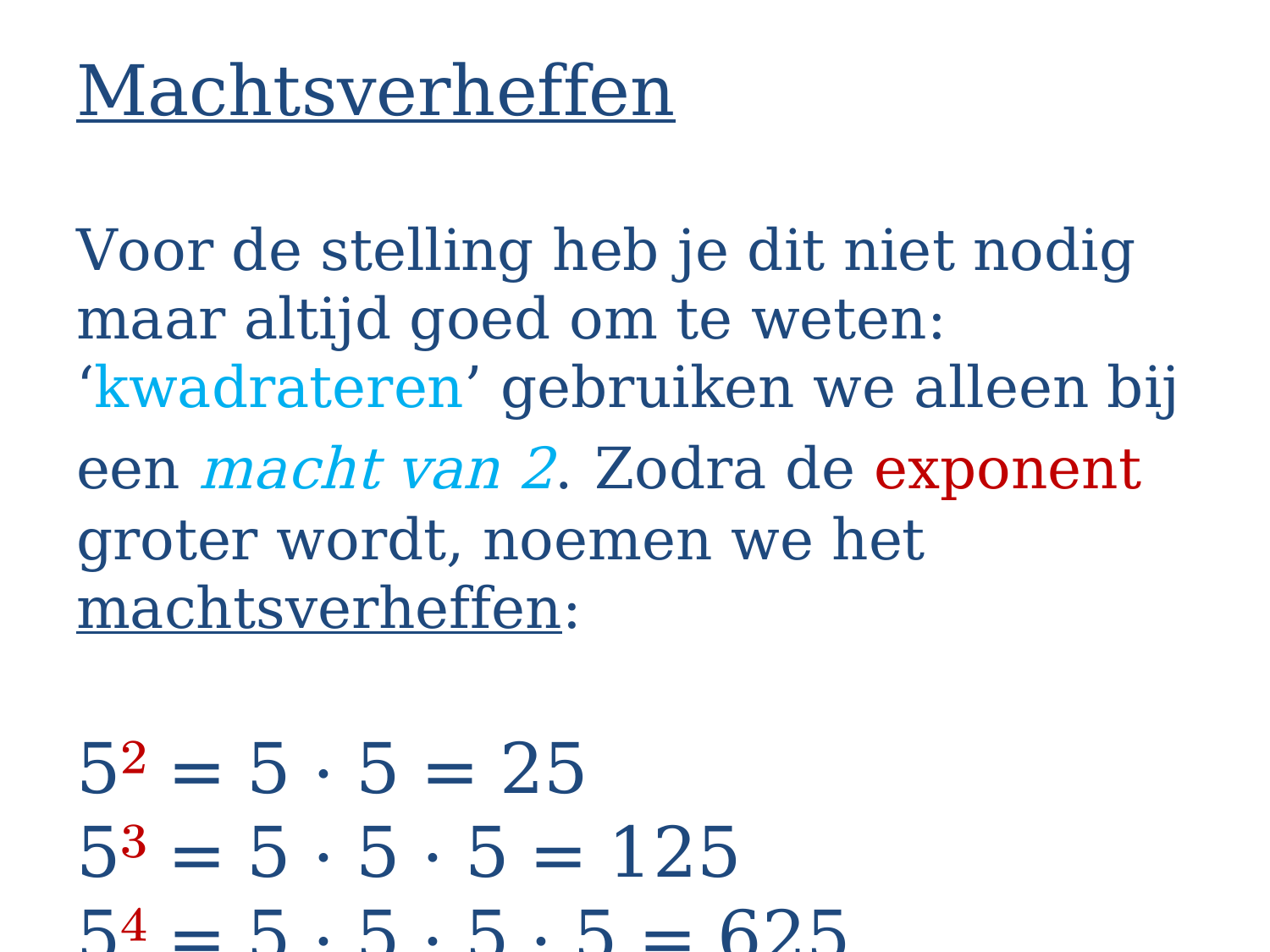

# Machtsverheffen Voor de stelling heb je dit niet nodig maar altijd goed om te weten: ‘kwadrateren’ gebruiken we alleen bij een macht van 2. Zodra de exponent groter wordt, noemen we het machtsverheffen: 5² = 5 · 5 = 25 5³ = 5 · 5 · 5 = 125 5⁴ = 5 · 5 · 5 · 5 = 625